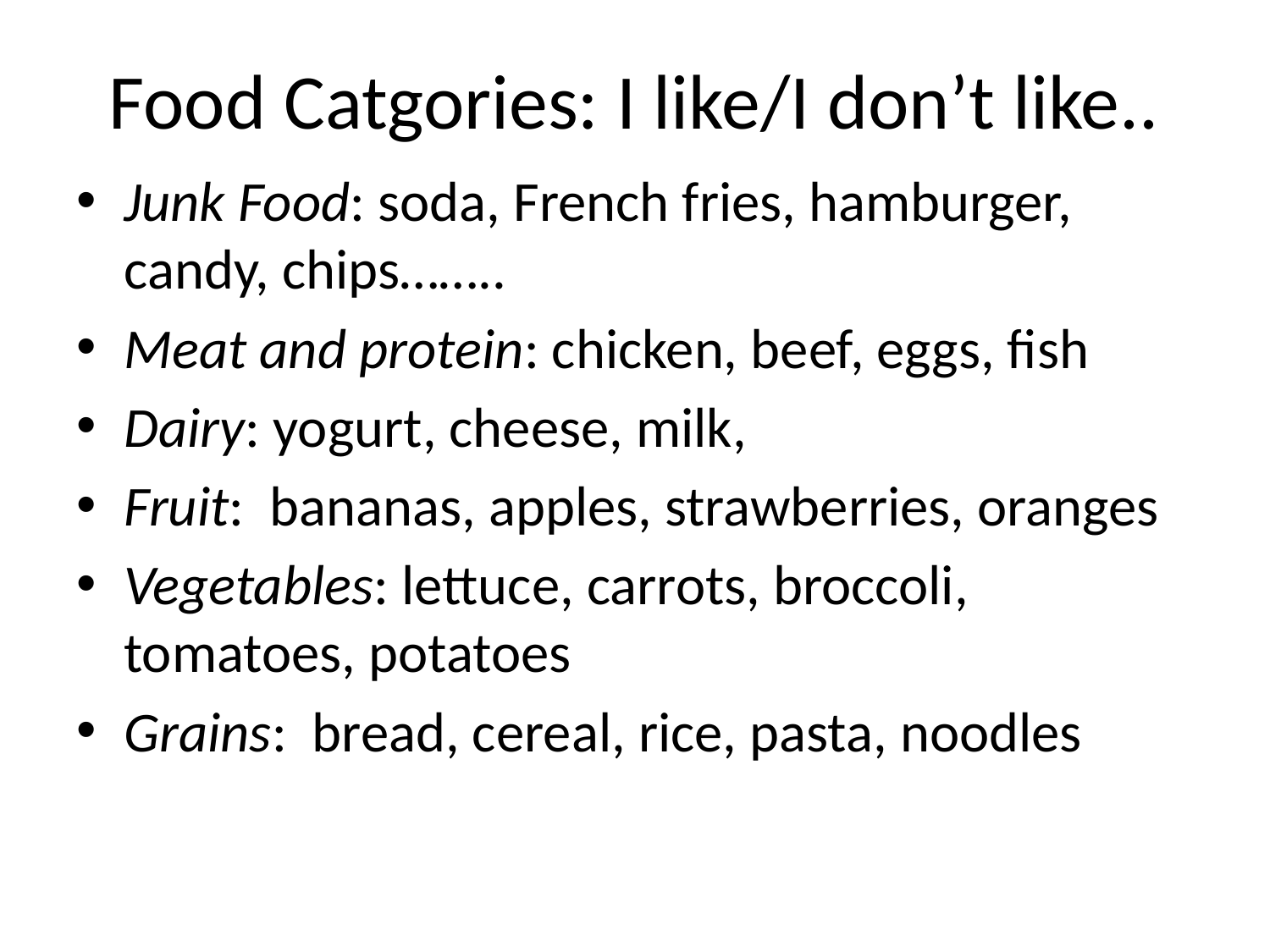

# Food Catgories: I like/I don’t like..
Junk Food: soda, French fries, hamburger, candy, chips……..
Meat and protein: chicken, beef, eggs, fish
Dairy: yogurt, cheese, milk,
Fruit:  bananas, apples, strawberries, oranges
Vegetables: lettuce, carrots, broccoli, tomatoes, potatoes
Grains:  bread, cereal, rice, pasta, noodles